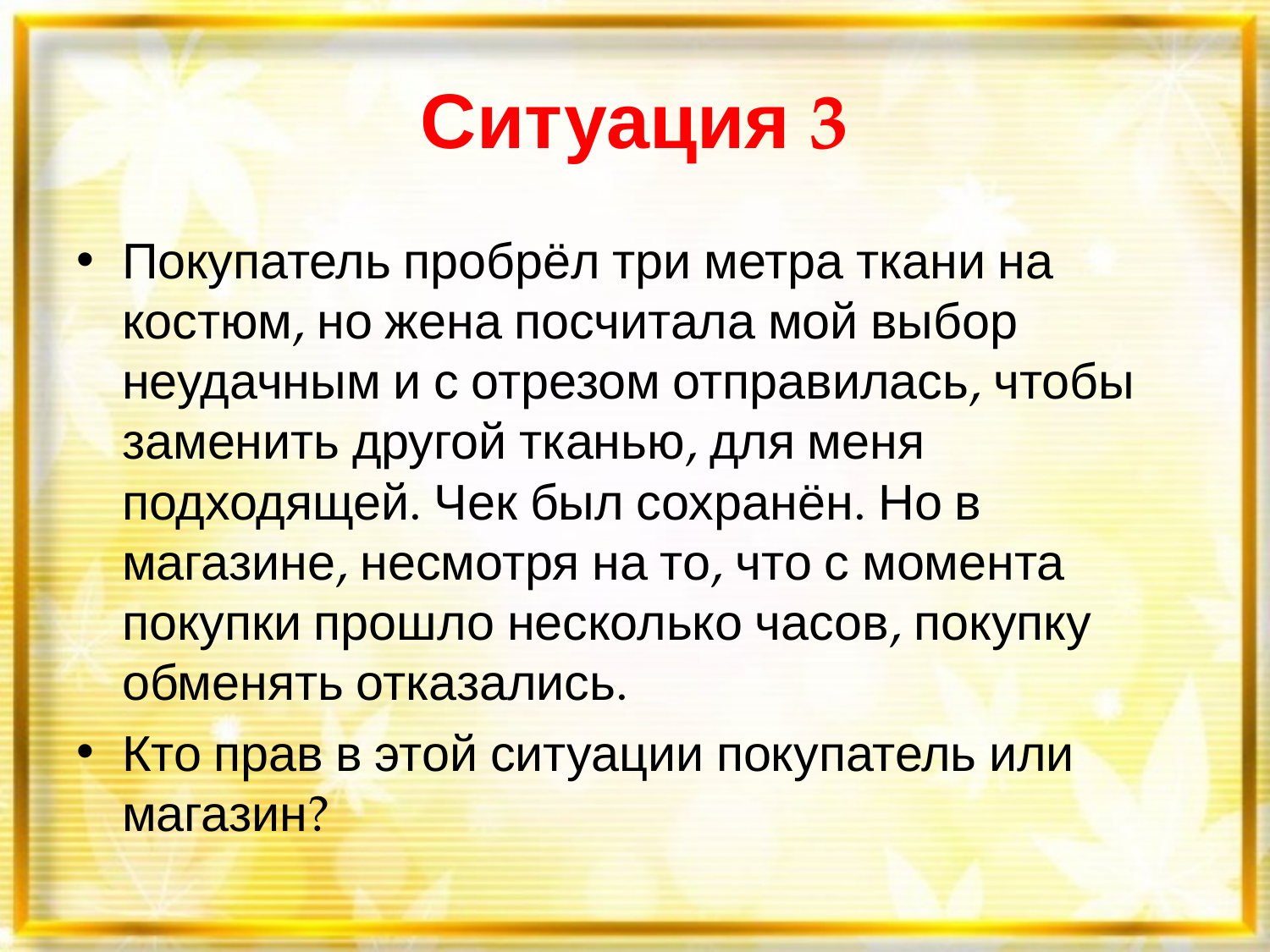

# Ситуация 3
Покупатель пробрёл три метра ткани на костюм, но жена посчитала мой выбор неудачным и с отрезом отправилась, чтобы заменить другой тканью, для меня подходящей. Чек был сохранён. Но в магазине, несмотря на то, что с момента покупки прошло несколько часов, покупку обменять отказались.
Кто прав в этой ситуации покупатель или магазин?